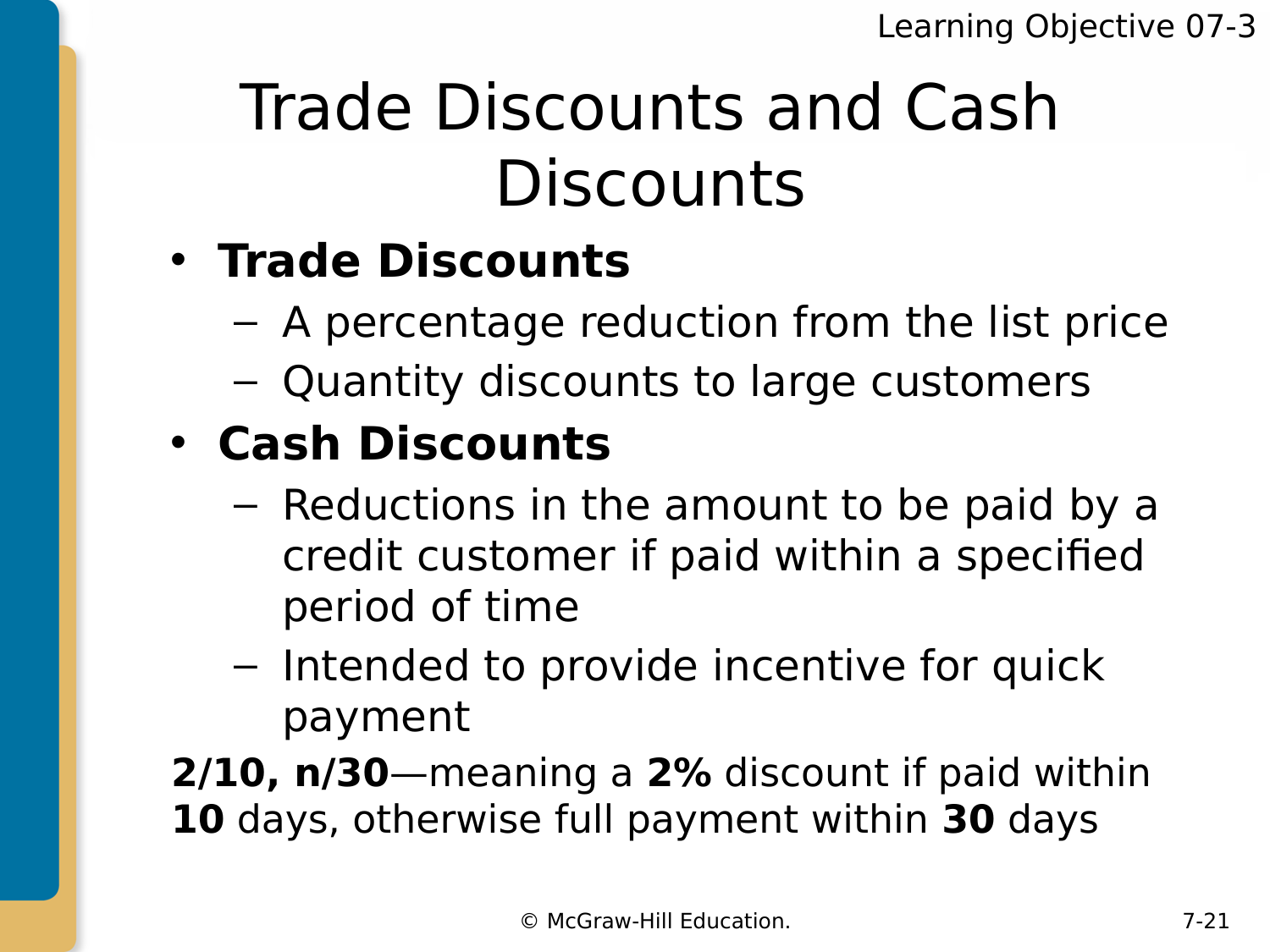

Learning Objective 07-3
# Trade Discounts and Cash Discounts
Trade Discounts
A percentage reduction from the list price
Quantity discounts to large customers
Cash Discounts
Reductions in the amount to be paid by a credit customer if paid within a specified period of time
Intended to provide incentive for quick payment
2/10, n/30—meaning a 2% discount if paid within 10 days, otherwise full payment within 30 days